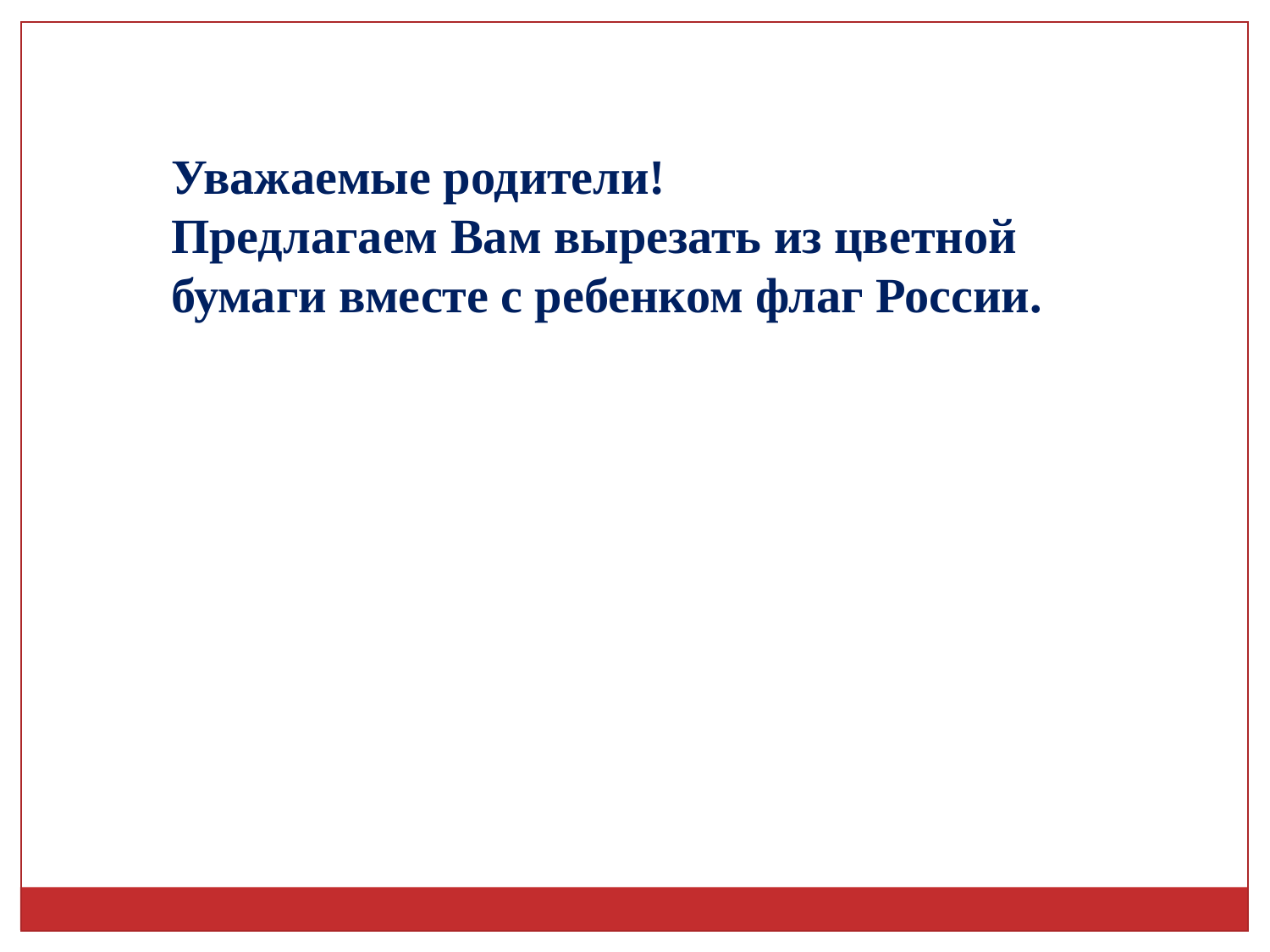

Уважаемые родители!
Предлагаем Вам вырезать из цветной бумаги вместе с ребенком флаг России.